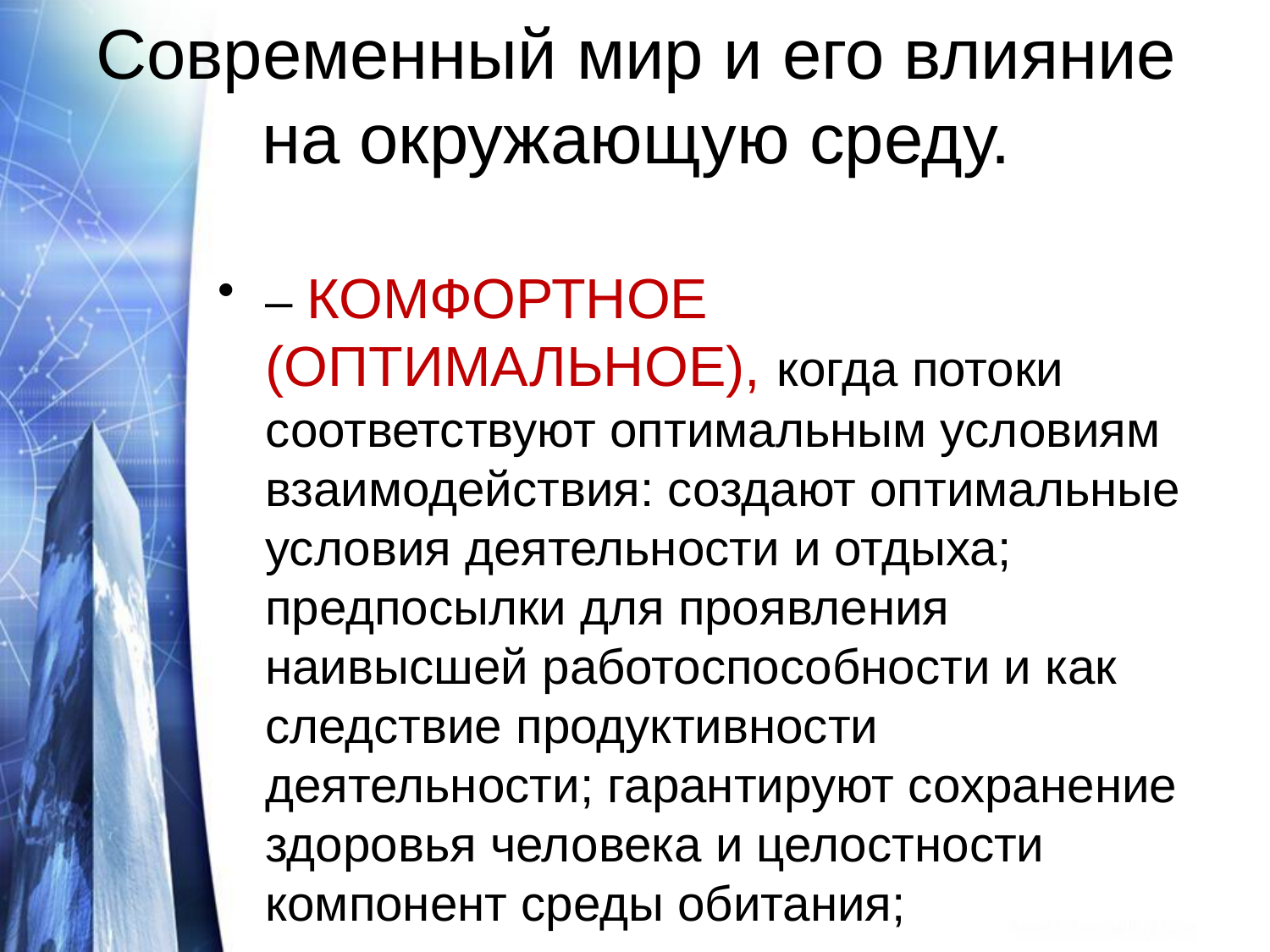

# Современный мир и его влияние на окружающую среду.
– КОМФОРТНОЕ (ОПТИМАЛЬНОЕ), когда потоки соответствуют оптимальным условиям взаимодействия: создают оптимальные условия деятельности и отдыха; предпосылки для проявления наивысшей работоспособности и как следствие продуктивности деятельности; гарантируют сохранение здоровья человека и целостности компонент среды обитания;